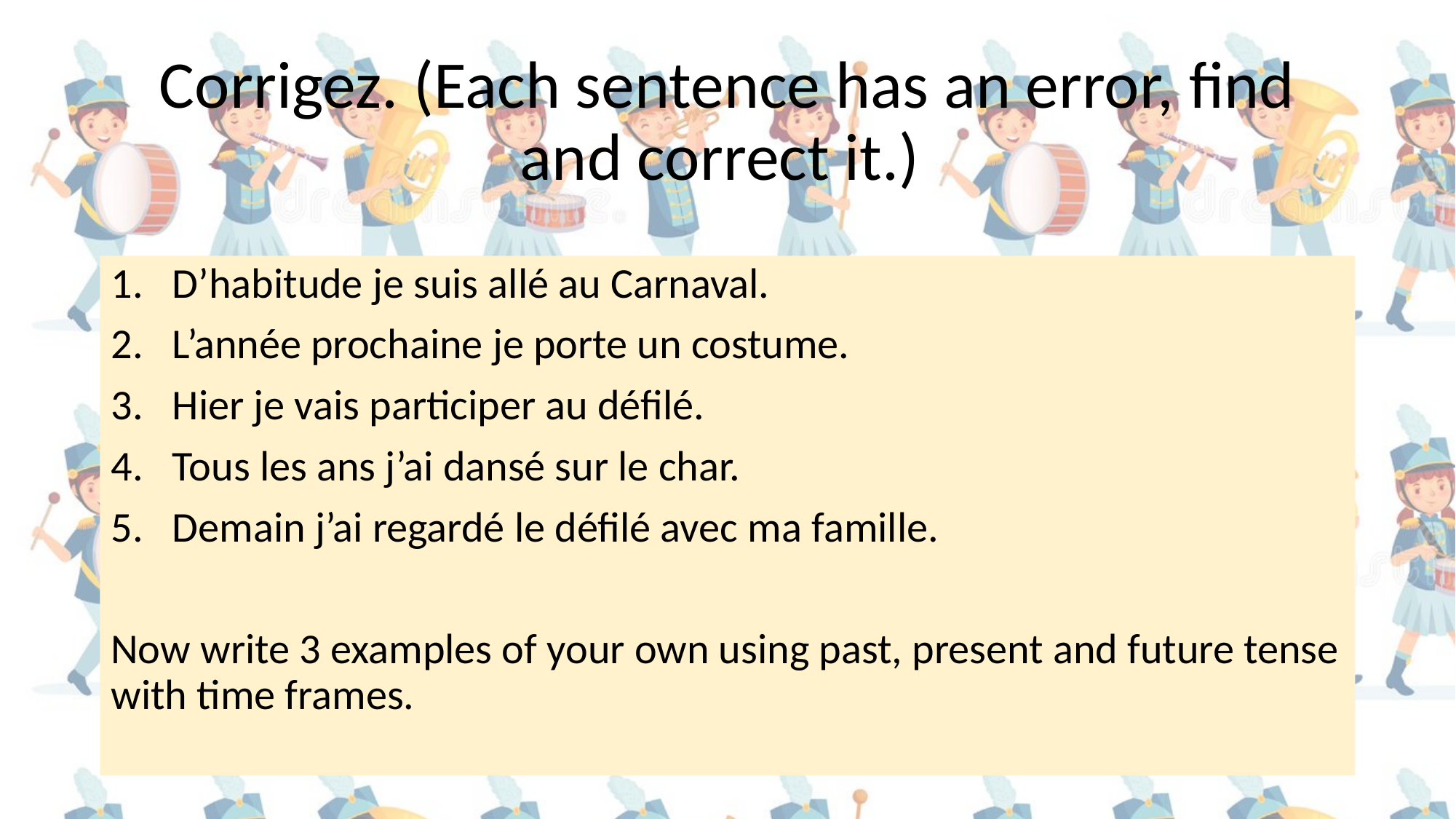

# Corrigez. (Each sentence has an error, find and correct it.)
D’habitude je suis allé au Carnaval.
L’année prochaine je porte un costume.
Hier je vais participer au défilé.
Tous les ans j’ai dansé sur le char.
Demain j’ai regardé le défilé avec ma famille.

Now write 3 examples of your own using past, present and future tense with time frames.